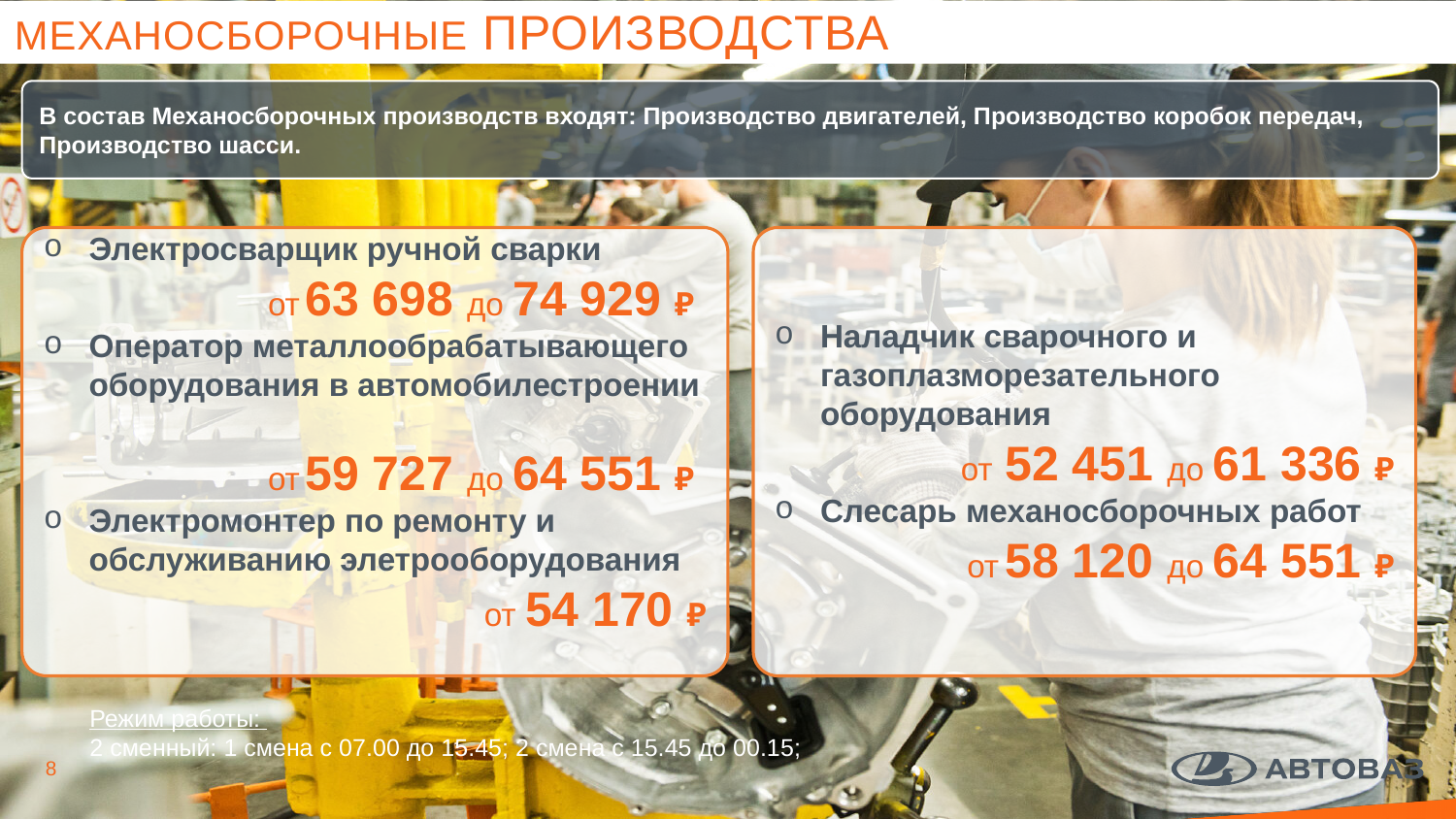

МЕХАНОСБОРОЧНЫЕ ПРОИЗВОДСТВА

В состав Механосборочных производств входят: Производство двигателей, Производство коробок передач, Производство шасси.

Наладчик сварочного и газоплазморезательного оборудования
от  52 451 до 61 336 ₽
Слесарь механосборочных работ
от 58 120 до 64 551 ₽

Электросварщик ручной сварки
                         от 63 698 до 74 929 ₽
Оператор металлообрабатывающего оборудования в автомобилестроении
                         от 59 727 до 64 551 ₽
Электромонтер по ремонту и обслуживанию элетрооборудования
от 54 170 ₽

Режим работы:
2 сменный: 1 смена с 07.00 до 15.45; 2 смена с 15.45 до 00.15;